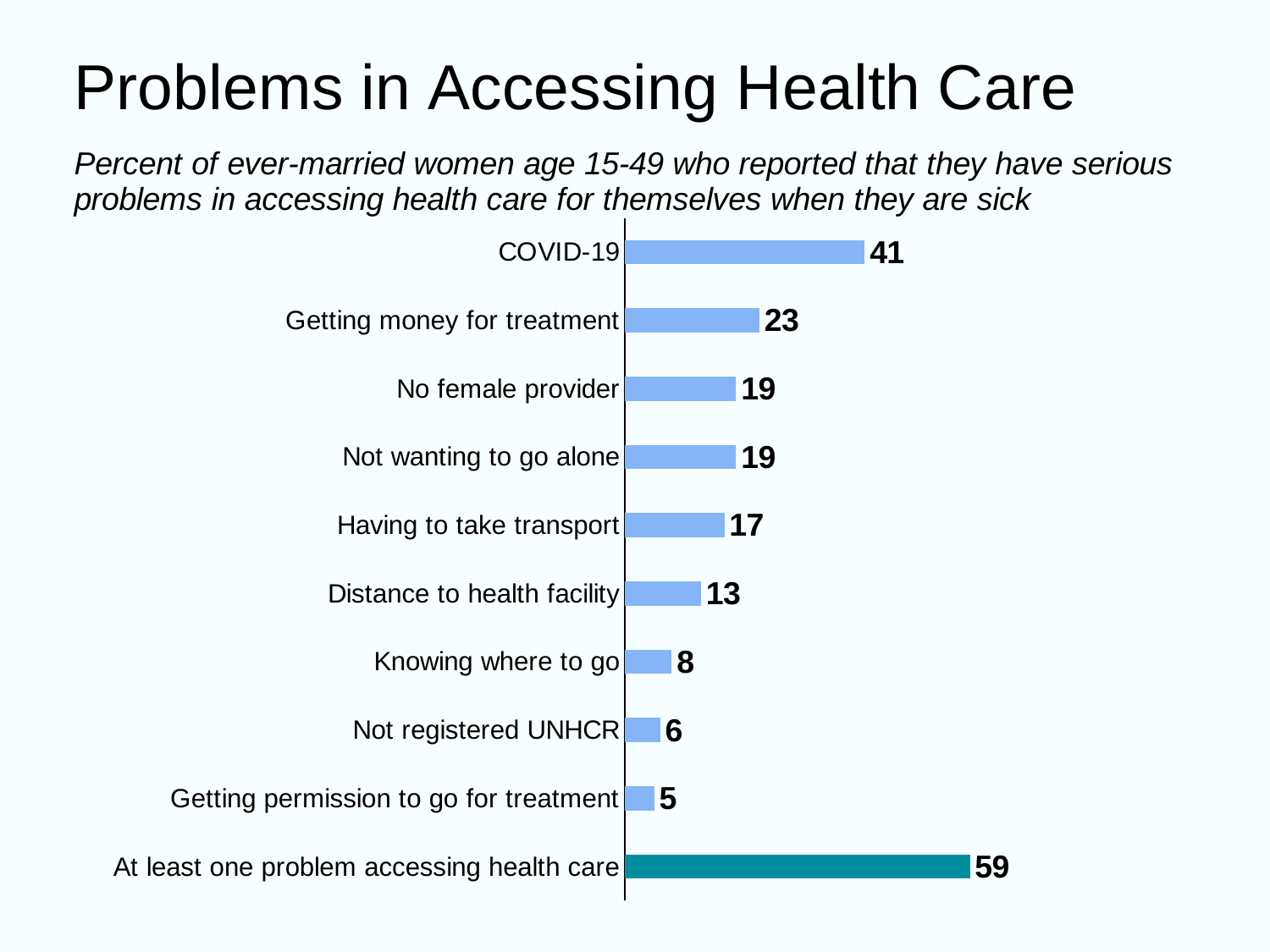

### Chart

| Category | Column3 |
|---|---|
| At least one problem accessing health care | 59.0 |
| Getting permission to go for treatment | 5.0 |
| Not registered UNHCR | 6.0 |
| Knowing where to go | 8.0 |
| Distance to health facility | 13.0 |
| Having to take transport | 17.0 |
| Not wanting to go alone | 19.0 |
| No female provider | 19.0 |
| Getting money for treatment | 23.0 |
| COVID-19 | 41.0 |